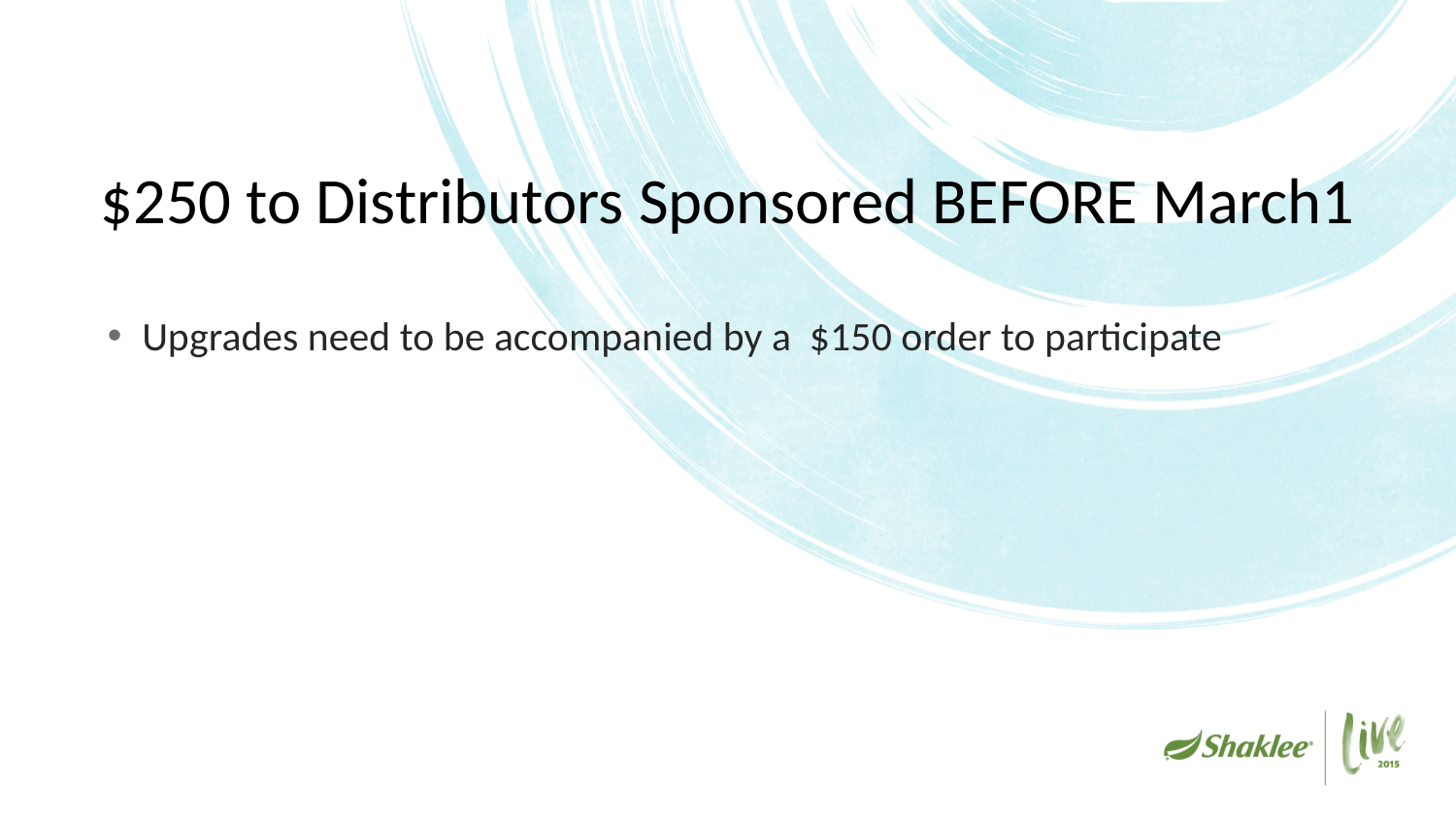

# $250 to Distributors Sponsored BEFORE March1
Upgrades need to be accompanied by a  $150 order to participate